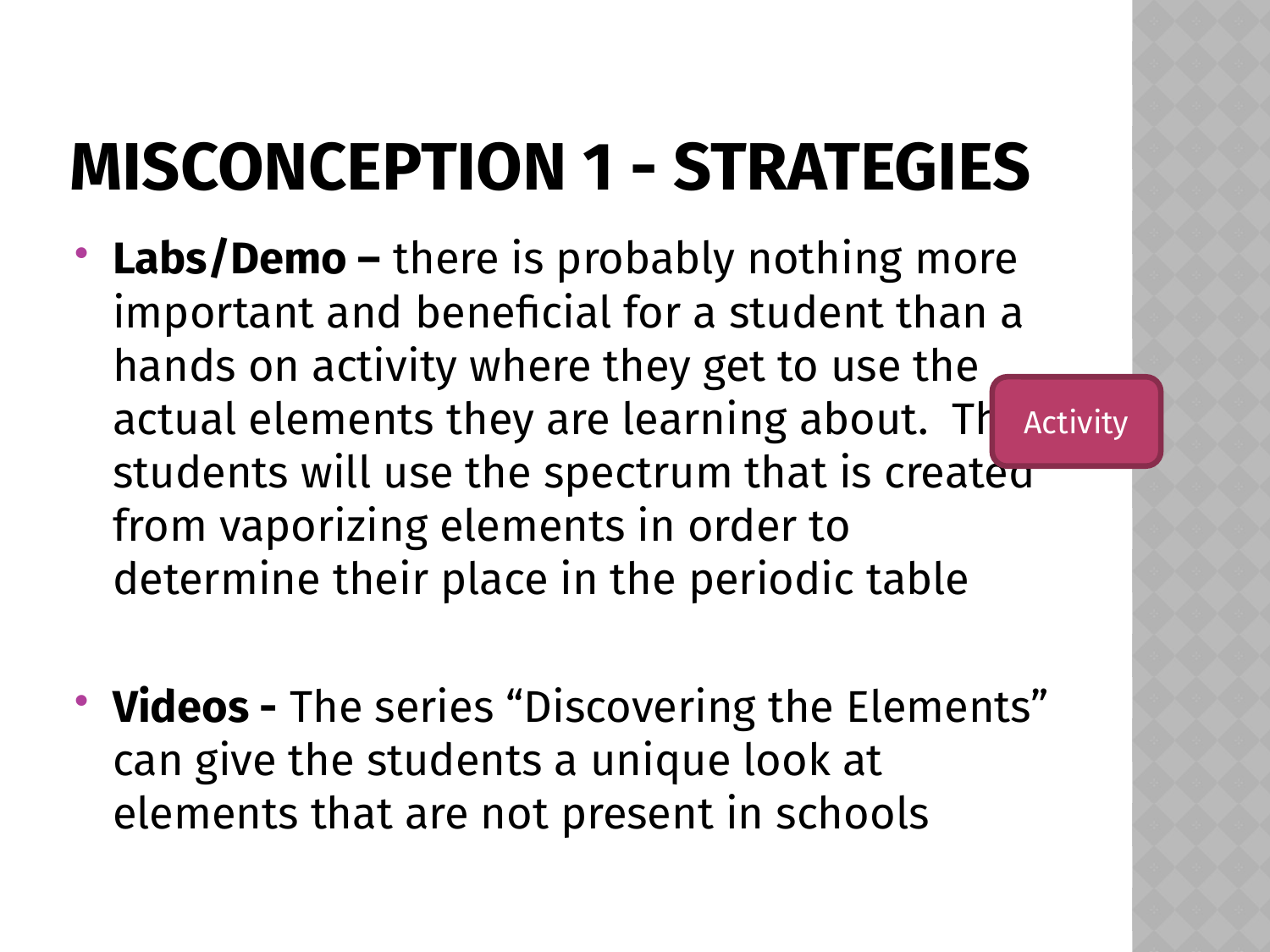

# Misconception 1 - Strategies
Labs/Demo – there is probably nothing more important and beneficial for a student than a hands on activity where they get to use the actual elements they are learning about.  The students will use the spectrum that is created from vaporizing elements in order to determine their place in the periodic table

Videos - The series “Discovering the Elements” can give the students a unique look at elements that are not present in schools

Activity